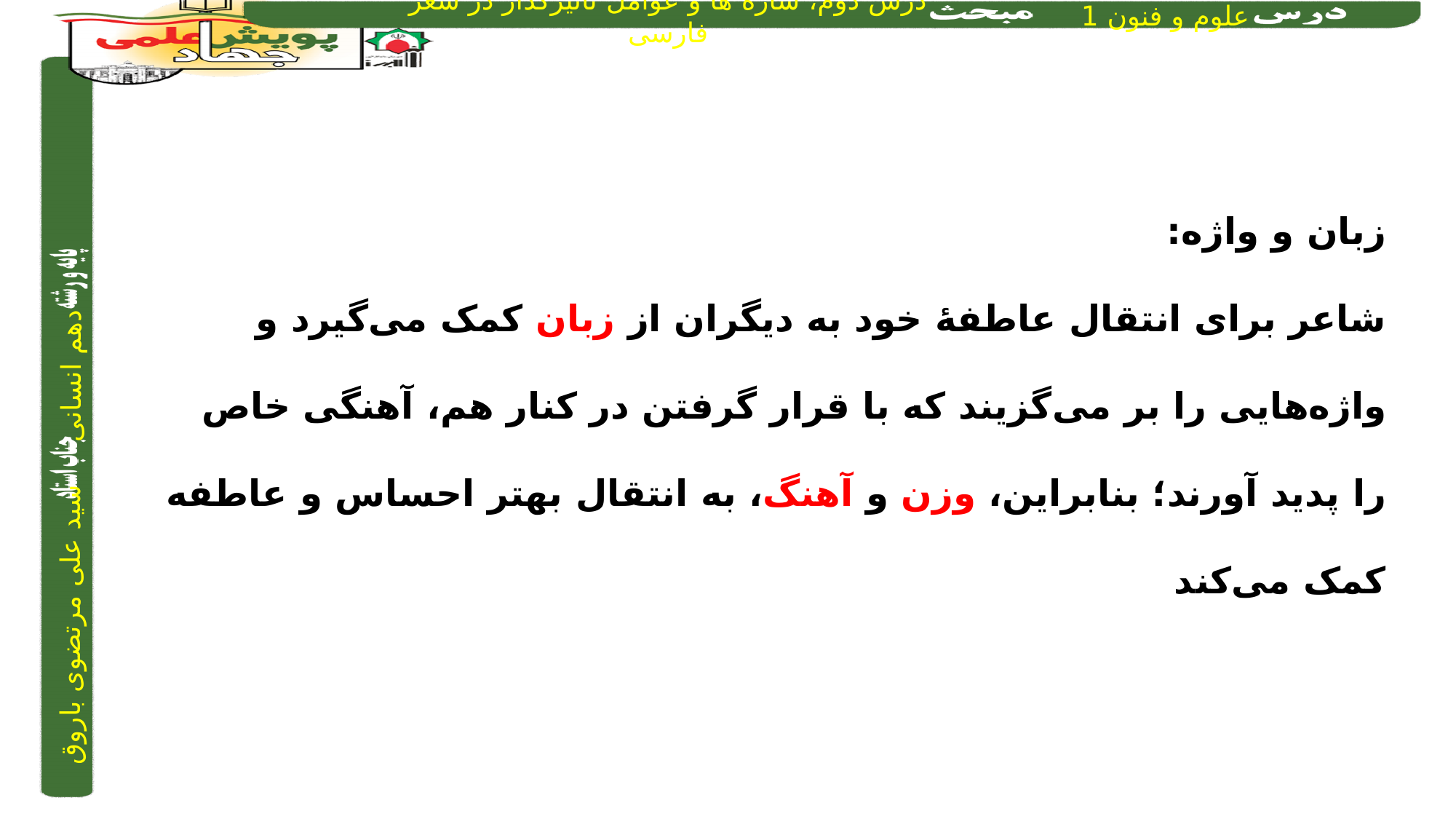

زبان و واژه:
شاعر برای انتقال عاطفۀ خود به دیگران از زبان کمک می‌گیرد و واژه‌هایی را بر می‌گزیند که با قرار گرفتن در کنار هم، آهنگی خاص را پدید آورند؛ بنابراین، وزن و آهنگ، به انتقال بهتر احساس و عاطفه کمک می‌کند